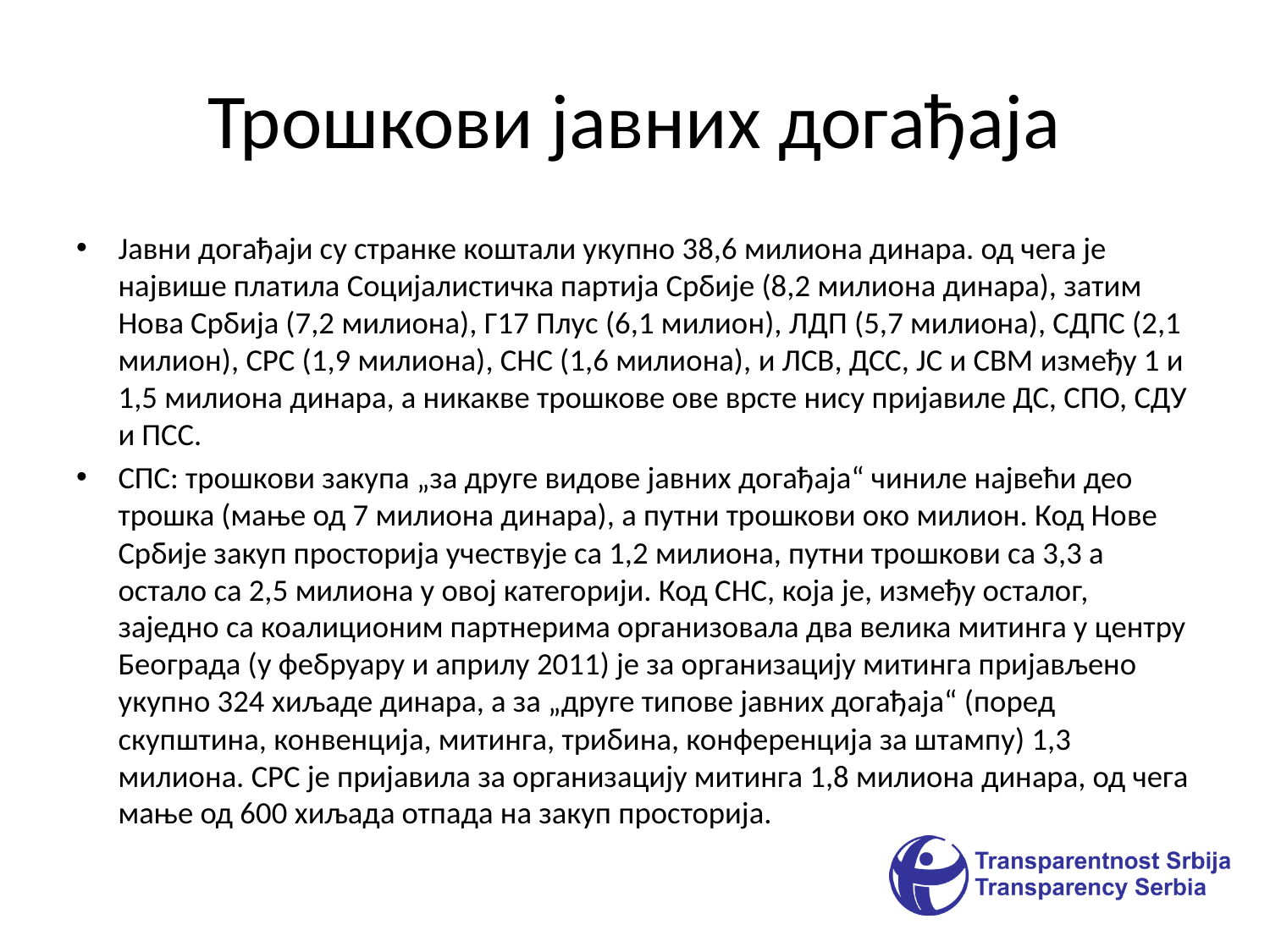

# Трошкови јавних догађаја
Јавни догађаји су странке коштали укупно 38,6 милиона динара. од чега је највише платила Социјалистичка партија Србије (8,2 милиона динара), затим Нова Србија (7,2 милиона), Г17 Плус (6,1 милион), ЛДП (5,7 милиона), СДПС (2,1 милион), СРС (1,9 милиона), СНС (1,6 милиона), и ЛСВ, ДСС, ЈС и СВМ између 1 и 1,5 милиона динара, а никакве трошкове ове врсте нису пријавиле ДС, СПО, СДУ и ПСС.
СПС: трошкови закупа „за друге видове јавних догађаја“ чиниле највећи део трошка (мање од 7 милиона динара), а путни трошкови око милион. Код Нове Србије закуп просторија учествује са 1,2 милиона, путни трошкови са 3,3 а остало са 2,5 милиона у овој категорији. Код СНС, која је, између осталог, заједно са коалиционим партнерима организовала два велика митинга у центру Београда (у фебруару и априлу 2011) је за организацију митинга пријављено укупно 324 хиљаде динара, а за „друге типове јавних догађаја“ (поред скупштина, конвенција, митинга, трибина, конференција за штампу) 1,3 милиона. СРС је пријавила за организацију митинга 1,8 милиона динара, од чега мање од 600 хиљада отпада на закуп просторија.